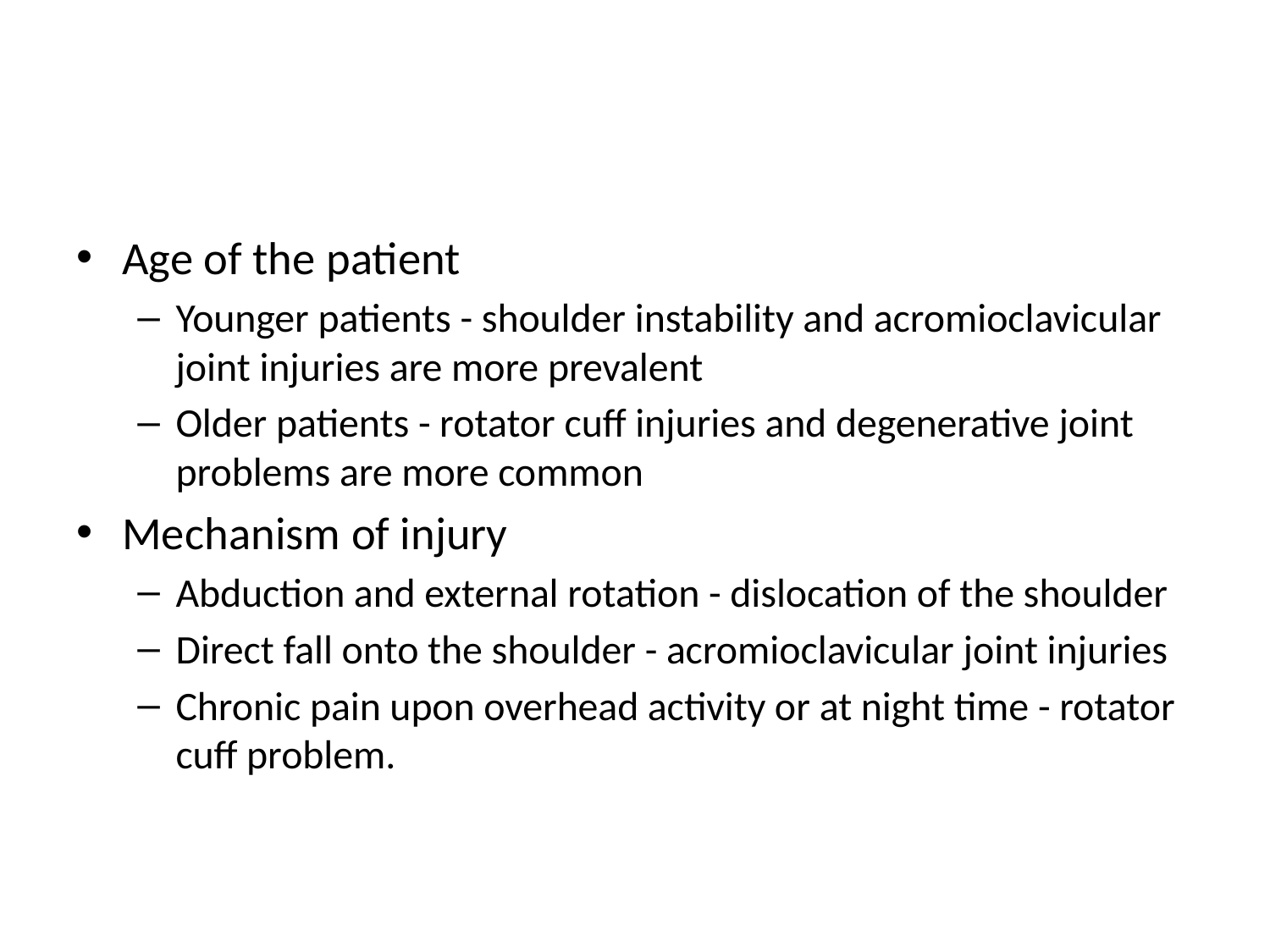

#
Age of the patient
Younger patients - shoulder instability and acromioclavicular joint injuries are more prevalent
Older patients - rotator cuff injuries and degenerative joint problems are more common
Mechanism of injury
Abduction and external rotation - dislocation of the shoulder
Direct fall onto the shoulder - acromioclavicular joint injuries
Chronic pain upon overhead activity or at night time - rotator cuff problem.